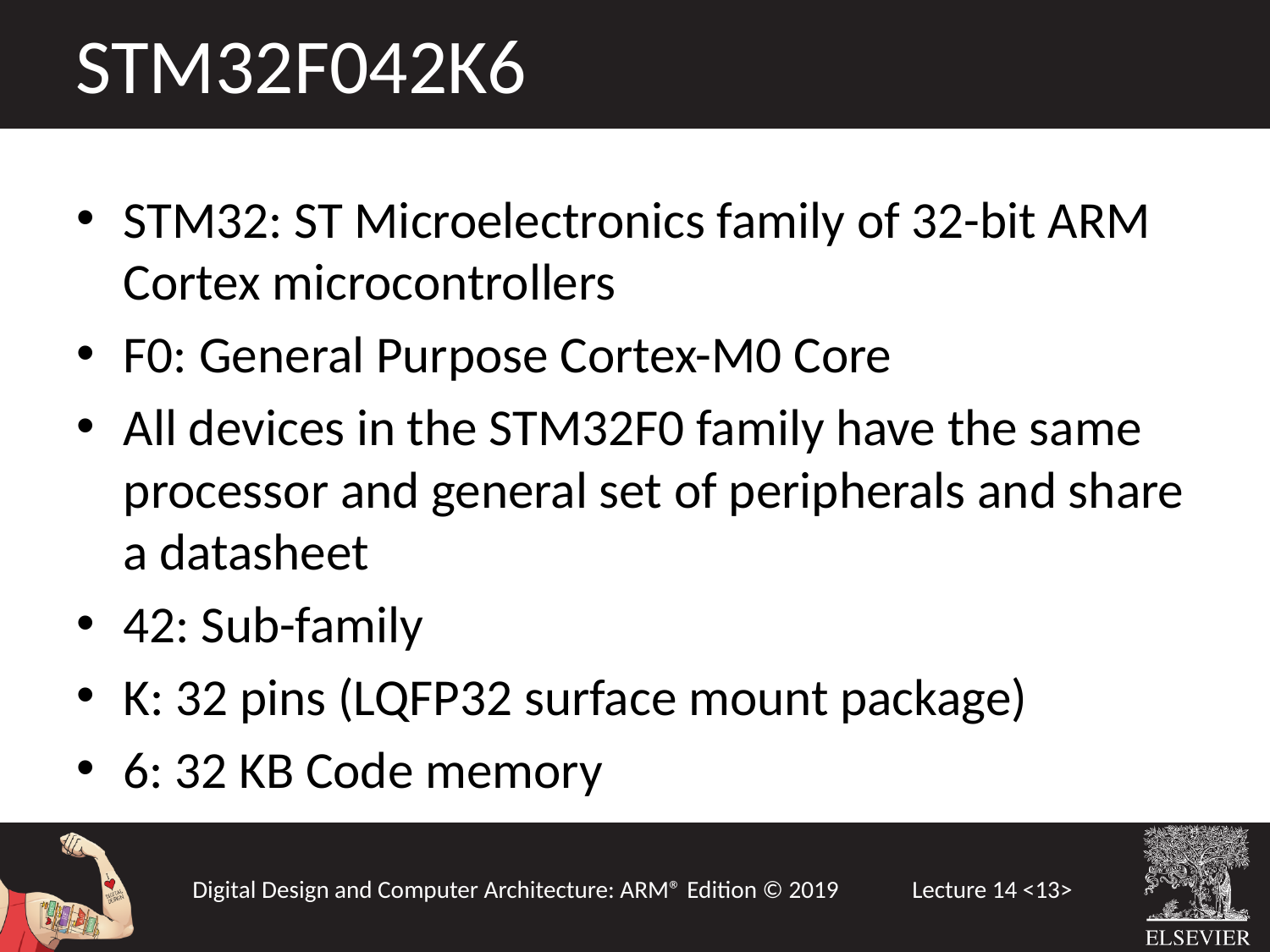

STM32F042K6
STM32: ST Microelectronics family of 32-bit ARM Cortex microcontrollers
F0: General Purpose Cortex-M0 Core
All devices in the STM32F0 family have the same processor and general set of peripherals and share a datasheet
42: Sub-family
K: 32 pins (LQFP32 surface mount package)
6: 32 KB Code memory